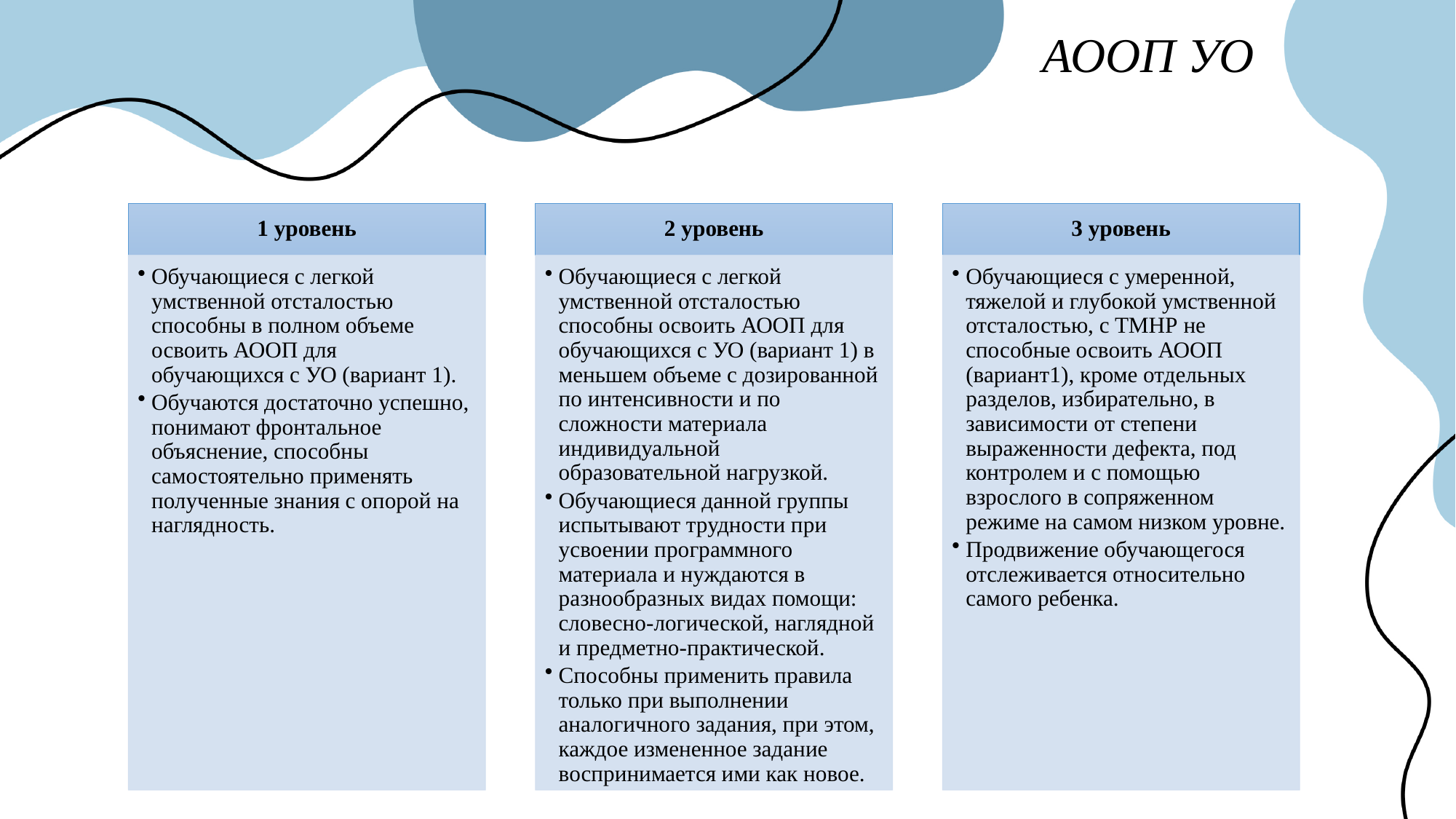

АООП УО
1 уровень
Обучающиеся с легкой умственной отсталостью способны в полном объеме освоить АООП для обучающихся с УО (вариант 1).
Обучаются достаточно успешно, понимают фронтальное объяснение, способны самостоятельно применять полученные знания с опорой на наглядность.
2 уровень
Обучающиеся с легкой умственной отсталостью способны освоить АООП для обучающихся с УО (вариант 1) в меньшем объеме с дозированной по интенсивности и по сложности материала индивидуальной образовательной нагрузкой.
Обучающиеся данной группы испытывают трудности при усвоении программного материала и нуждаются в разнообразных видах помощи: словесно-логической, наглядной и предметно-практической.
Способны применить правила только при выполнении аналогичного задания, при этом, каждое измененное задание воспринимается ими как новое.
3 уровень
Обучающиеся с умеренной, тяжелой и глубокой умственной отсталостью, с ТМНР не способные освоить АООП (вариант1), кроме отдельных разделов, избирательно, в зависимости от степени выраженности дефекта, под контролем и с помощью взрослого в сопряженном режиме на самом низком уровне.
Продвижение обучающегося отслеживается относительно самого ребенка.